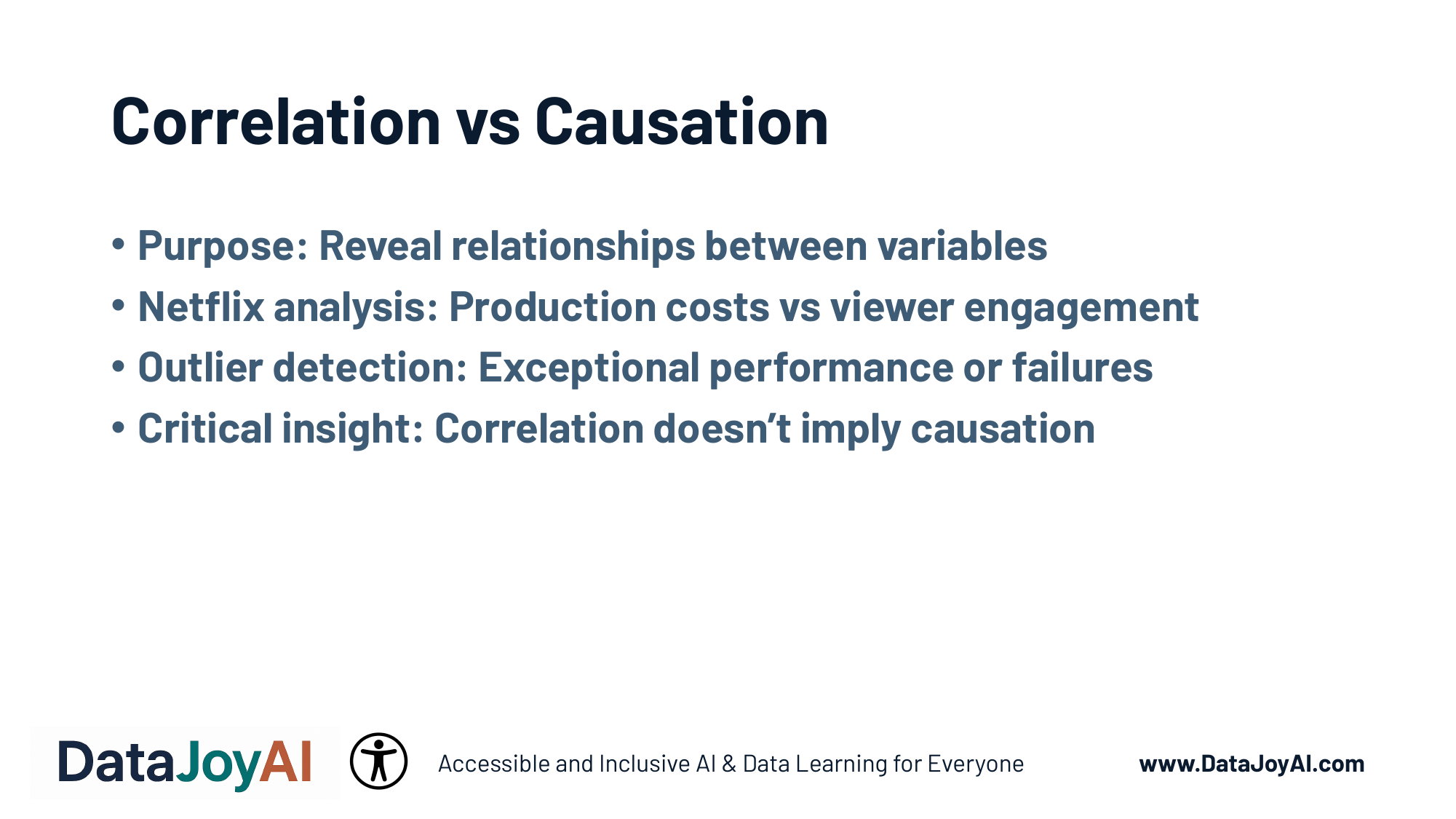

# Correlation vs Causation
Purpose: Reveal relationships between variables
Netflix analysis: Production costs vs viewer engagement
Outlier detection: Exceptional performance or failures
Critical insight: Correlation doesn’t imply causation